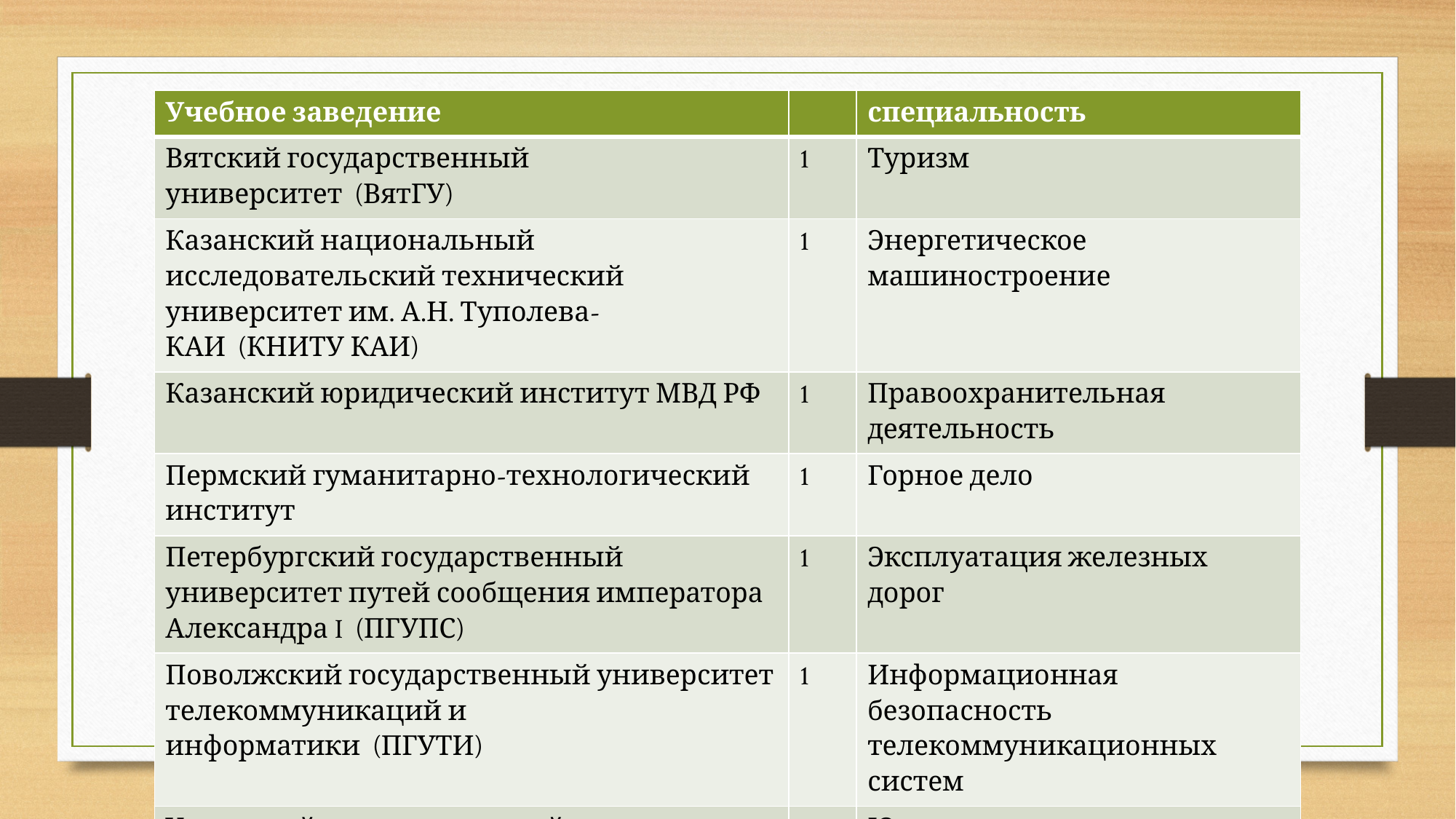

| Учебное заведение |  | специальность |
| --- | --- | --- |
| Вятский государственный университет  (ВятГУ) | 1 | Туризм |
| Казанский национальный исследовательский технический университет им. А.Н. Туполева-КАИ  (КНИТУ КАИ) | 1 | Энергетическое машиностроение |
| Казанский юридический институт МВД РФ | 1 | Правоохранительная деятельность |
| Пермский гуманитарно-технологический институт | 1 | Горное дело |
| Петербургский государственный университет путей сообщения императора Александра I  (ПГУПС) | 1 | Эксплуатация железных дорог |
| Поволжский государственный университет телекоммуникаций и информатики  (ПГУТИ) | 1 | Информационная безопасность телекоммуникационных систем |
| Уральский государственный экономический университет  (УрГЭУ-СИНХ) | 1 | Юриспруденция |
| Уральский федеральный университет имени первого Президента России Б.Н. Ельцина  (УрФУ) | 1 | Бизнес-информатика |
|  | 1 | Энергетическое машиностроение |
#